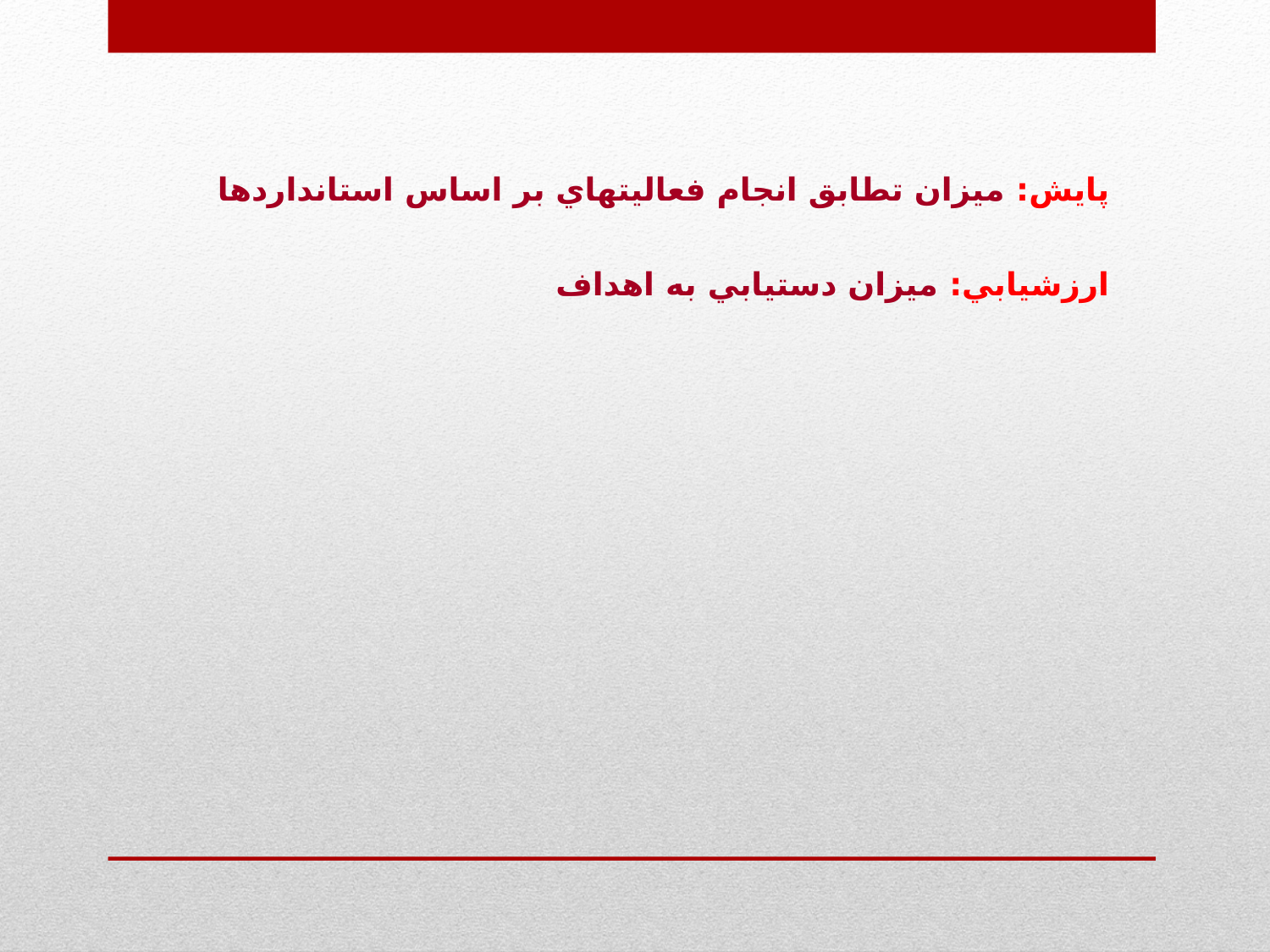

پايش: ميزان تطابق انجام فعاليتهاي بر اساس استانداردها
	ارزشيابي: ميزان دستيابي به اهداف